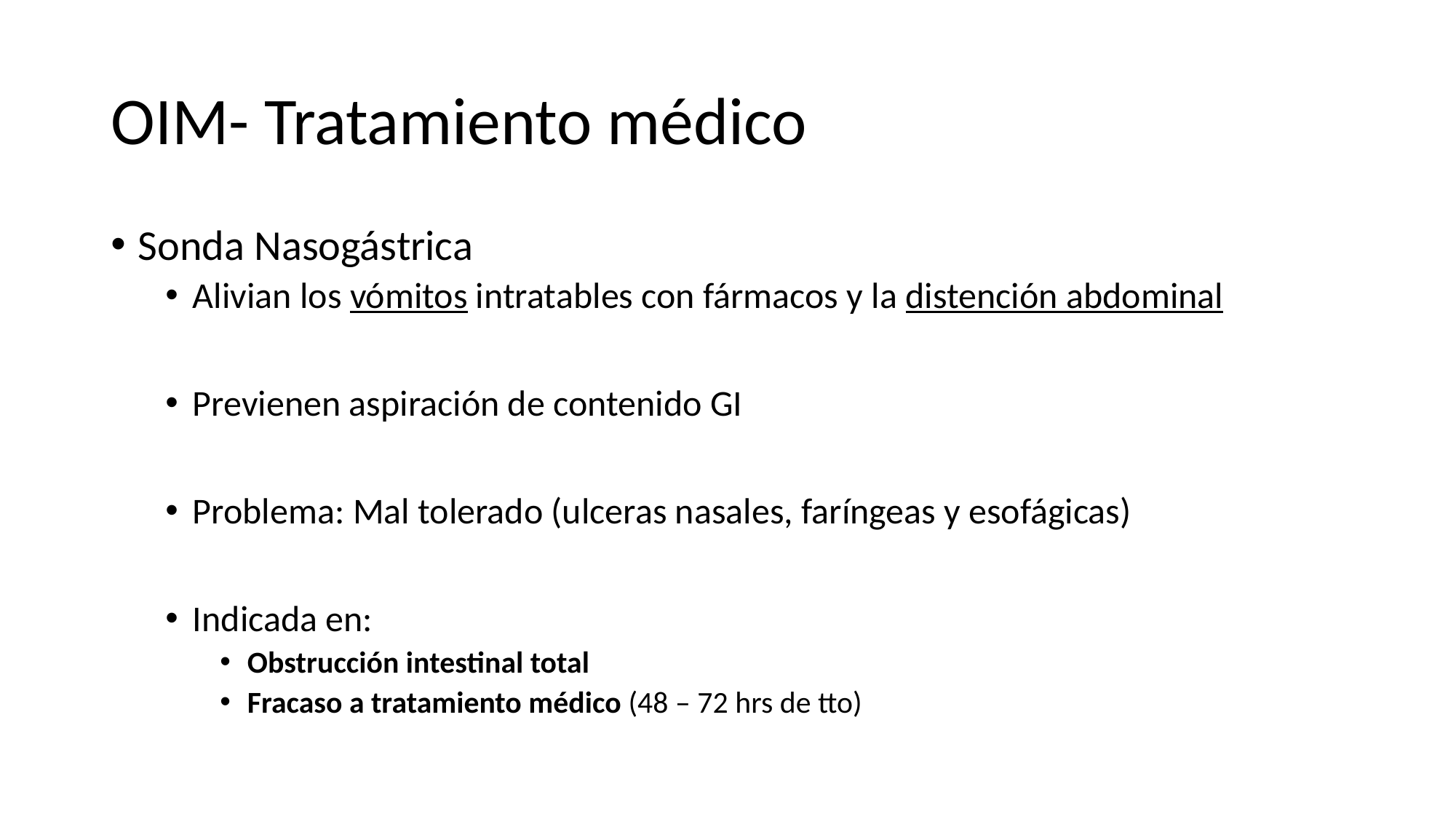

# OIM- Tratamiento médico
Sonda Nasogástrica
Alivian los vómitos intratables con fármacos y la distención abdominal

Previenen aspiración de contenido GI

Problema: Mal tolerado (ulceras nasales, faríngeas y esofágicas)

Indicada en:
Obstrucción intestinal total
Fracaso a tratamiento médico (48 – 72 hrs de tto)